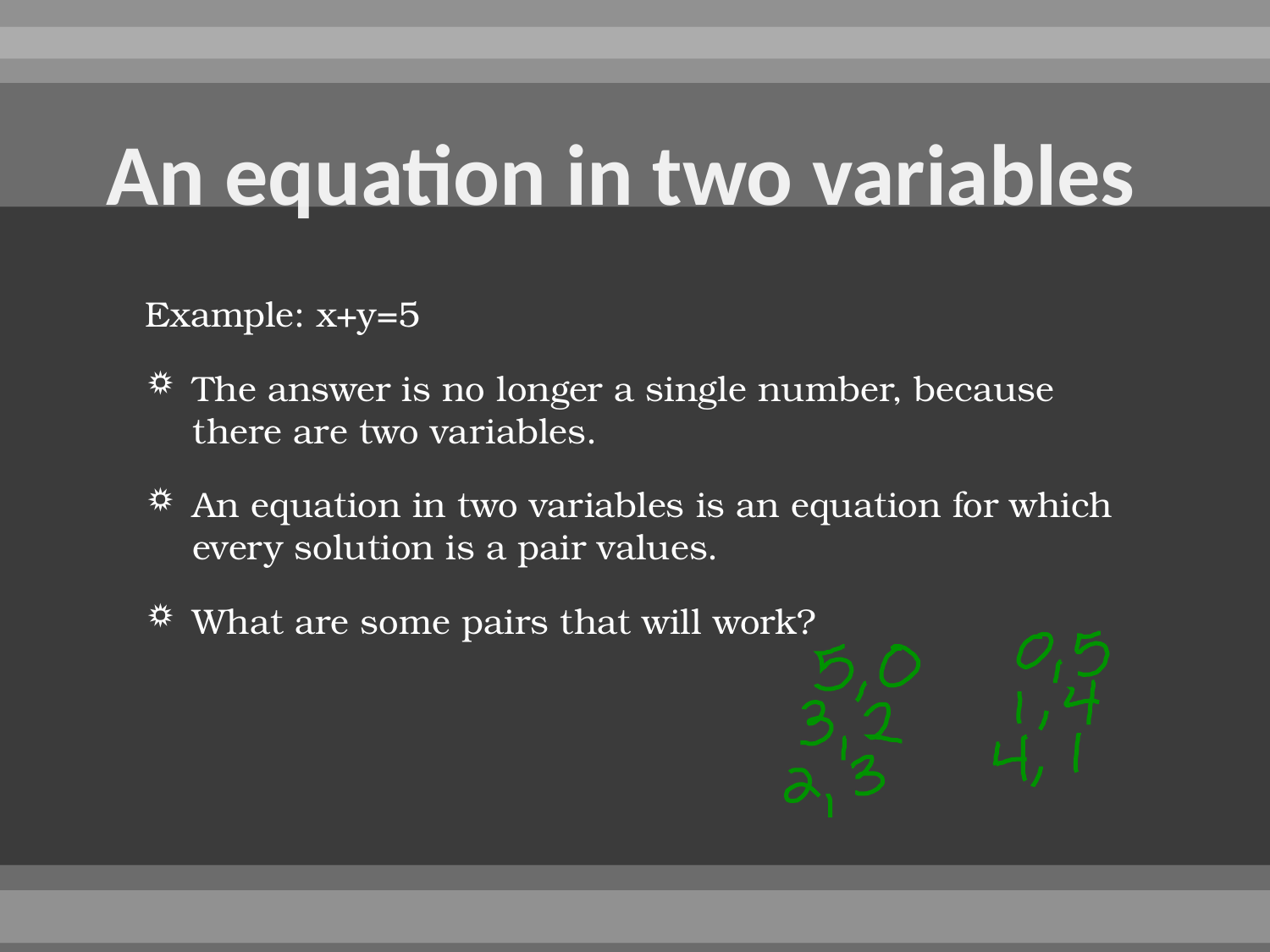

# An equation in two variables
Example: x+y=5
The answer is no longer a single number, because there are two variables.
An equation in two variables is an equation for which every solution is a pair values.
What are some pairs that will work?